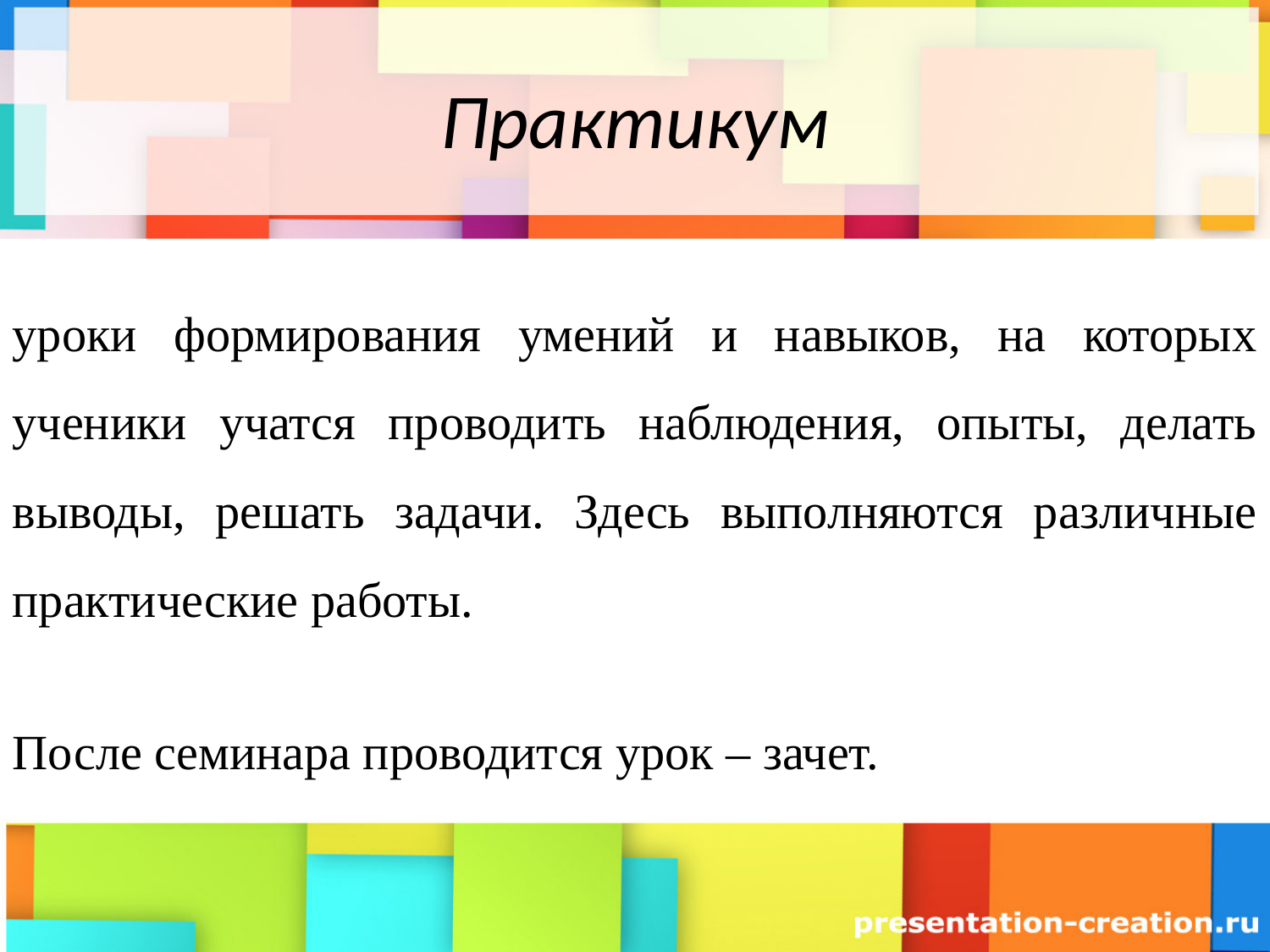

# Практикум
уроки формирования умений и навыков, на которых ученики учатся проводить наблюдения, опыты, делать выводы, решать задачи. Здесь выполняются различные практические работы.

После семинара проводится урок – зачет.